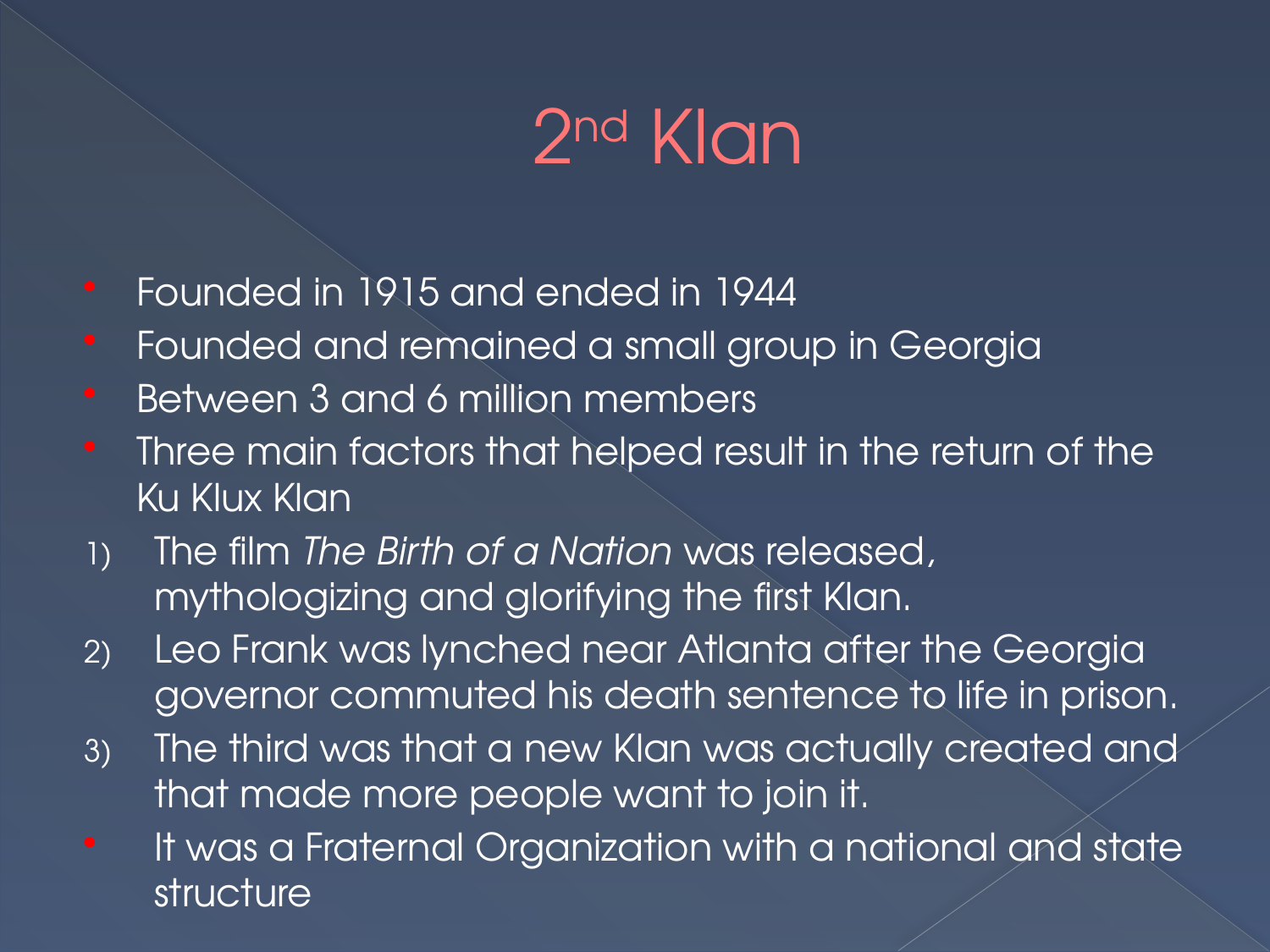

# 2nd Klan
Founded in 1915 and ended in 1944
Founded and remained a small group in Georgia
Between 3 and 6 million members
Three main factors that helped result in the return of the Ku Klux Klan
The film The Birth of a Nation was released, mythologizing and glorifying the first Klan.
Leo Frank was lynched near Atlanta after the Georgia governor commuted his death sentence to life in prison.
The third was that a new Klan was actually created and that made more people want to join it.
It was a Fraternal Organization with a national and state structure